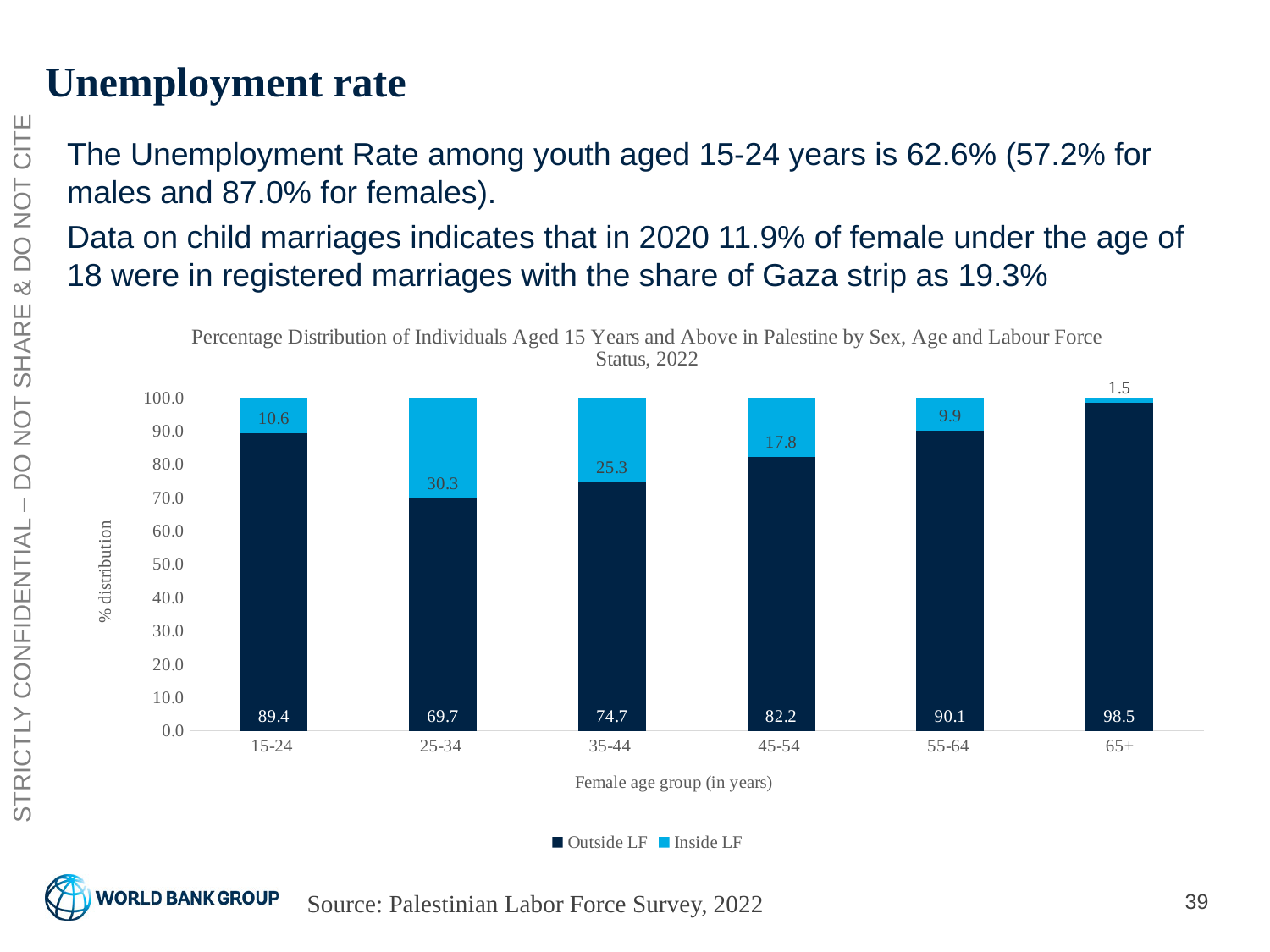

# Unemployment rate
The Unemployment Rate among youth aged 15-24 years is 62.6% (57.2% for males and 87.0% for females).
Data on child marriages indicates that in 2020 11.9% of female under the age of 18 were in registered marriages with the share of Gaza strip as 19.3%

### Chart: Percentage Distribution of Individuals Aged 15 Years and Above in Palestine by Sex, Age and Labour Force Status, 2022

| Category | Outside LF | Inside LF |
|---|---|---|
| 15-24  | 89.4 | 10.6 |
| 25-34  | 69.7 | 30.3 |
| 35-44  | 74.7 | 25.3 |
| 45-54  | 82.2 | 17.8 |
| 55-64  | 90.1 | 9.9 |
| 65+ | 98.5 | 1.5 |
STRICTLY CONFIDENTIAL – DO NOT SHARE & DO NOT CITE
Source: Palestinian Labor Force Survey, 2022
39